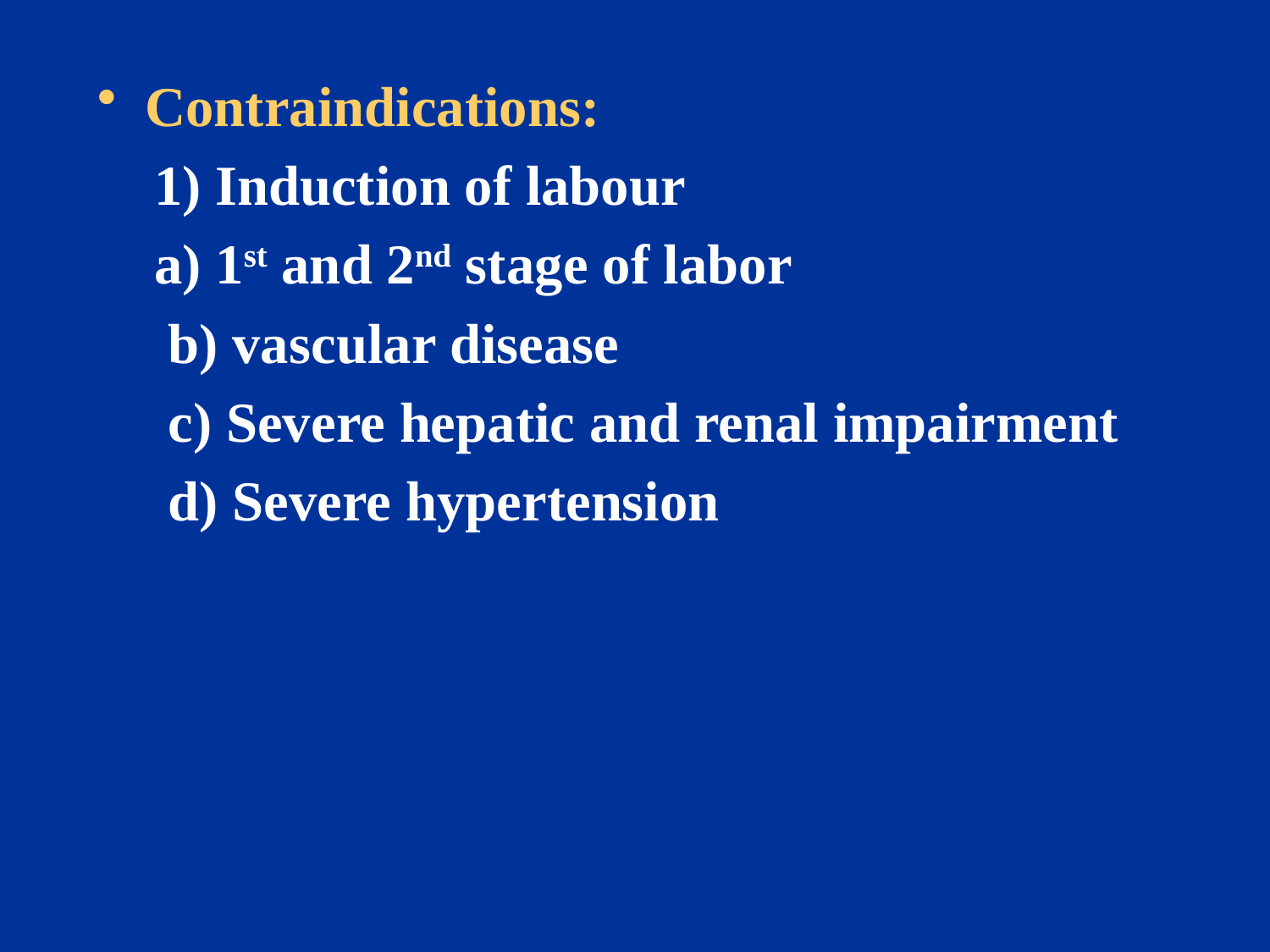

Contraindications:
    1) Induction of labour
    a) 1st and 2nd stage of labor
     b) vascular disease
     c) Severe hepatic and renal impairment
     d) Severe hypertension